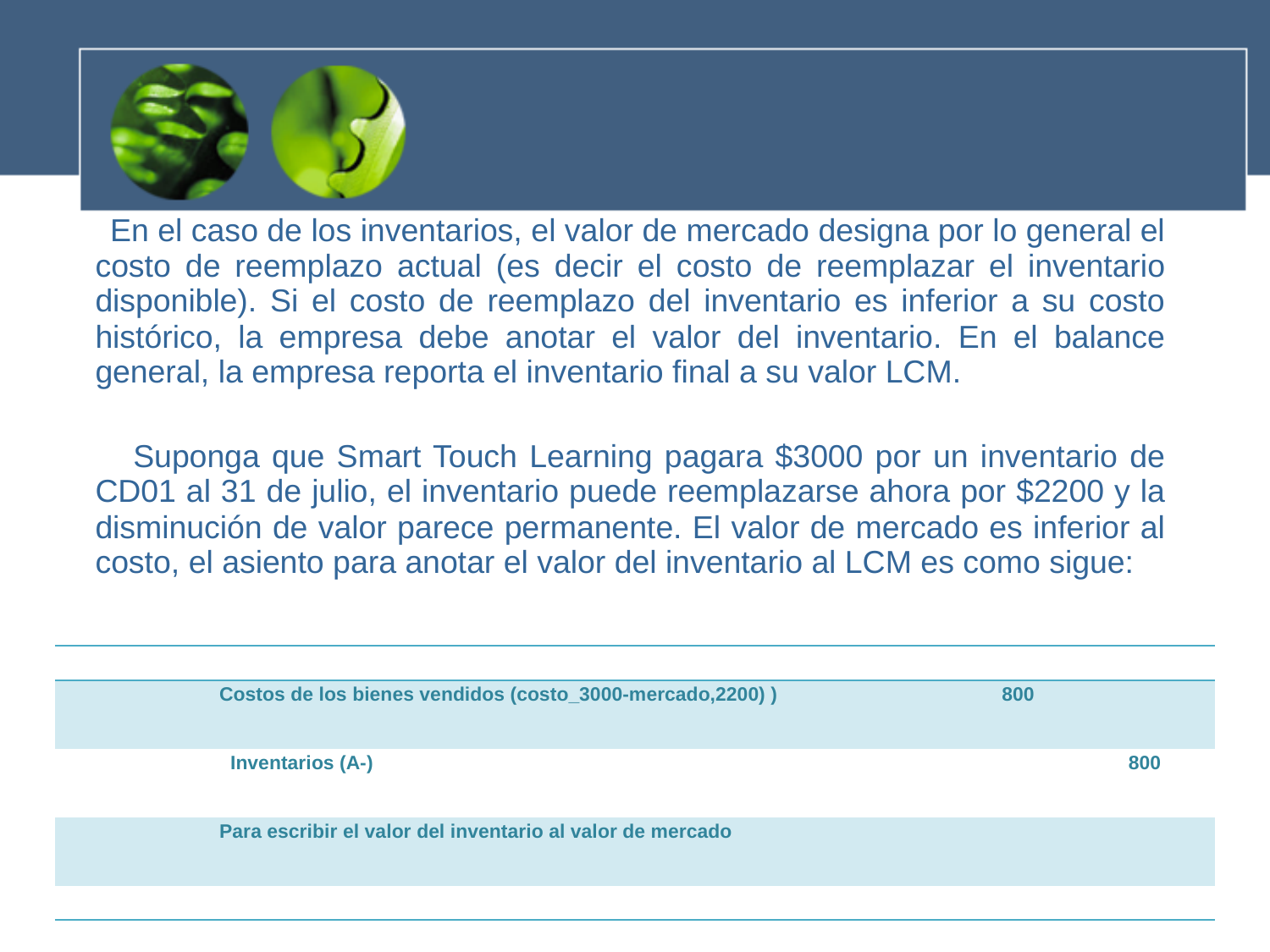

En el caso de los inventarios, el valor de mercado designa por lo general el costo de reemplazo actual (es decir el costo de reemplazar el inventario disponible). Si el costo de reemplazo del inventario es inferior a su costo histórico, la empresa debe anotar el valor del inventario. En el balance general, la empresa reporta el inventario final a su valor LCM.

       Suponga que Smart Touch Learning pagara $3000 por un inventario de CD01 al 31 de julio, el inventario puede reemplazarse ahora por $2200 y la disminución de valor parece permanente. El valor de mercado es inferior al costo, el asiento para anotar el valor del inventario al LCM es como sigue:

|  |  |  |  |  |
| --- | --- | --- | --- | --- |
|  |  | Costos de los bienes vendidos (costo\_3000-mercado,2200) ) |  | 800 |
|  |  | Inventarios (A-) |  | 800 |
|  |  | Para escribir el valor del inventario al valor de mercado |  |  |
|  |  |  |  |  |